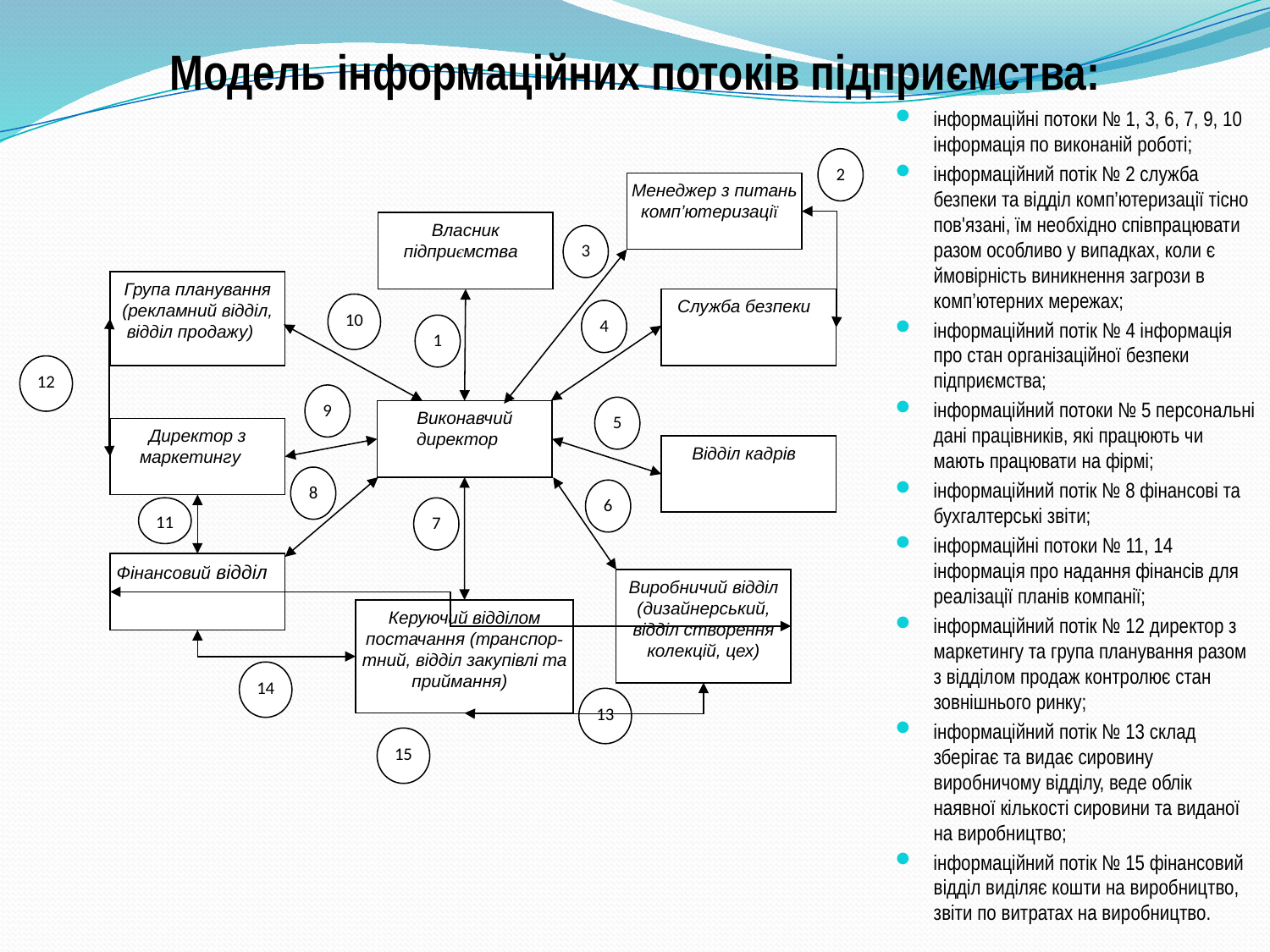

# Модель інформаційних потоків підприємства:
інформаційні потоки № 1, 3, 6, 7, 9, 10 інформація по виконаній роботі;
інформаційний потік № 2 служба безпеки та відділ комп’ютеризації тісно пов'язані, їм необхідно співпрацювати разом особливо у випадках, коли є ймовірність виникнення загрози в комп’ютерних мережах;
інформаційний потік № 4 інформація про стан організаційної безпеки підприємства;
інформаційний потоки № 5 персональні дані працівників, які працюють чи мають працювати на фірмі;
інформаційний потік № 8 фінансові та бухгалтерські звіти;
інформаційні потоки № 11, 14 інформація про надання фінансів для реалізації планів компанії;
інформаційний потік № 12 директор з маркетингу та група планування разом з відділом продаж контролює стан зовнішнього ринку;
інформаційний потік № 13 склад зберігає та видає сировину виробничому відділу, веде облік наявної кількості сировини та виданої на виробництво;
інформаційний потік № 15 фінансовий відділ виділяє кошти на виробництво, звіти по витратах на виробництво.

2
Менеджер з питань комп’ютеризації
Власник підприємства
3
Група планування (рекламний відділ, відділ продажу)
Служба безпеки
10
4
1
12
9
5
Виконавчий директор
Директор з маркетингу
Відділ кадрів
8
6
11
7
Фінансовий відділ
Виробничий відділ (дизайнерський, відділ створення колекцій, цех)
Керуючий відділом постачання (транспор-тний, відділ закупівлі та приймання)
14
13
15